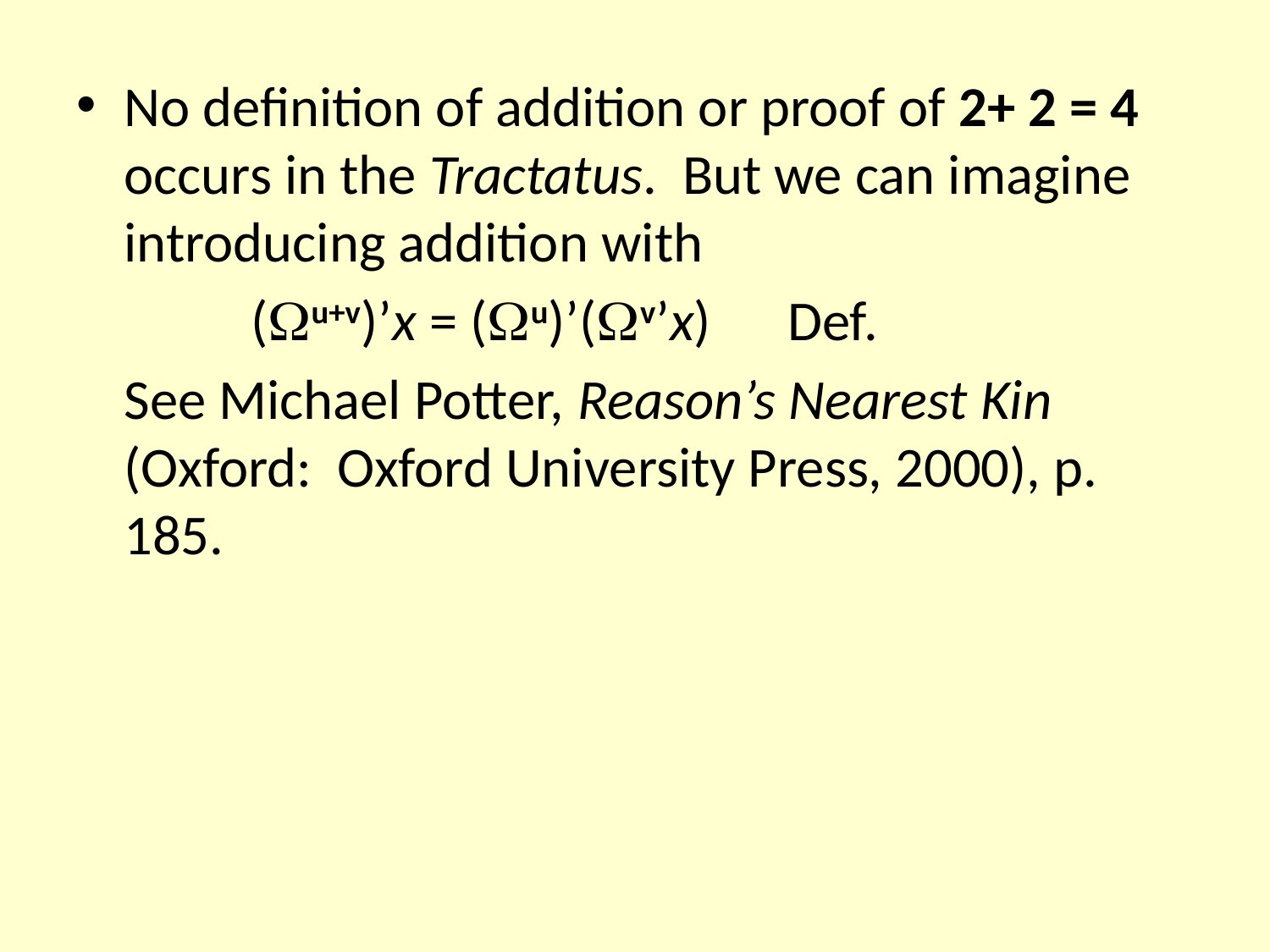

No definition of addition or proof of 2+ 2 = 4 occurs in the Tractatus.  But we can imagine introducing addition with
		(Ωu+v)’x = (Ωu)’(Ωv’x)      Def.
	See Michael Potter, Reason’s Nearest Kin (Oxford:  Oxford University Press, 2000), p. 185.